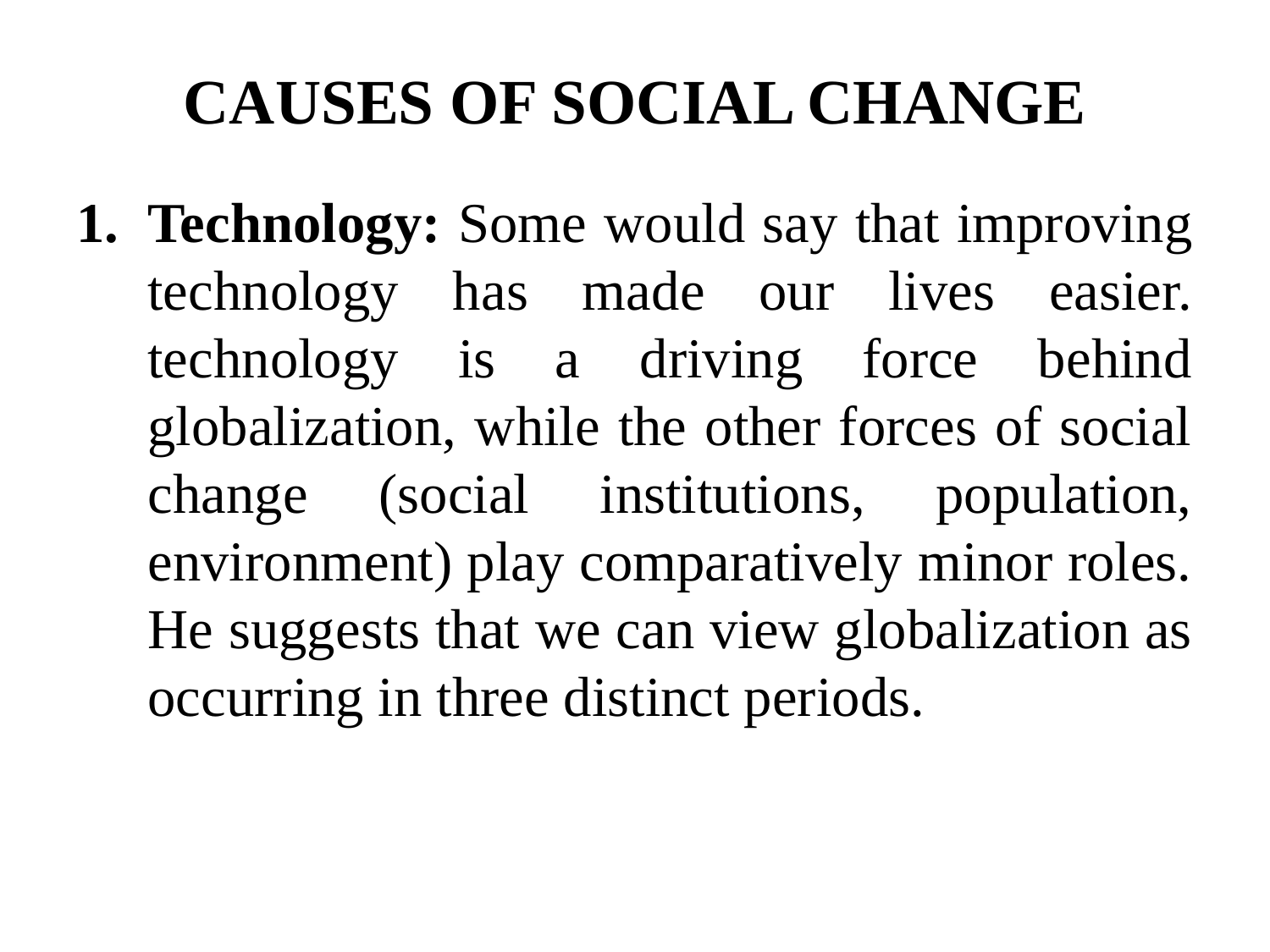

# CAUSES OF SOCIAL CHANGE
Technology: Some would say that improving technology has made our lives easier. technology is a driving force behind globalization, while the other forces of social change (social institutions, population, environment) play comparatively minor roles. He suggests that we can view globalization as occurring in three distinct periods.